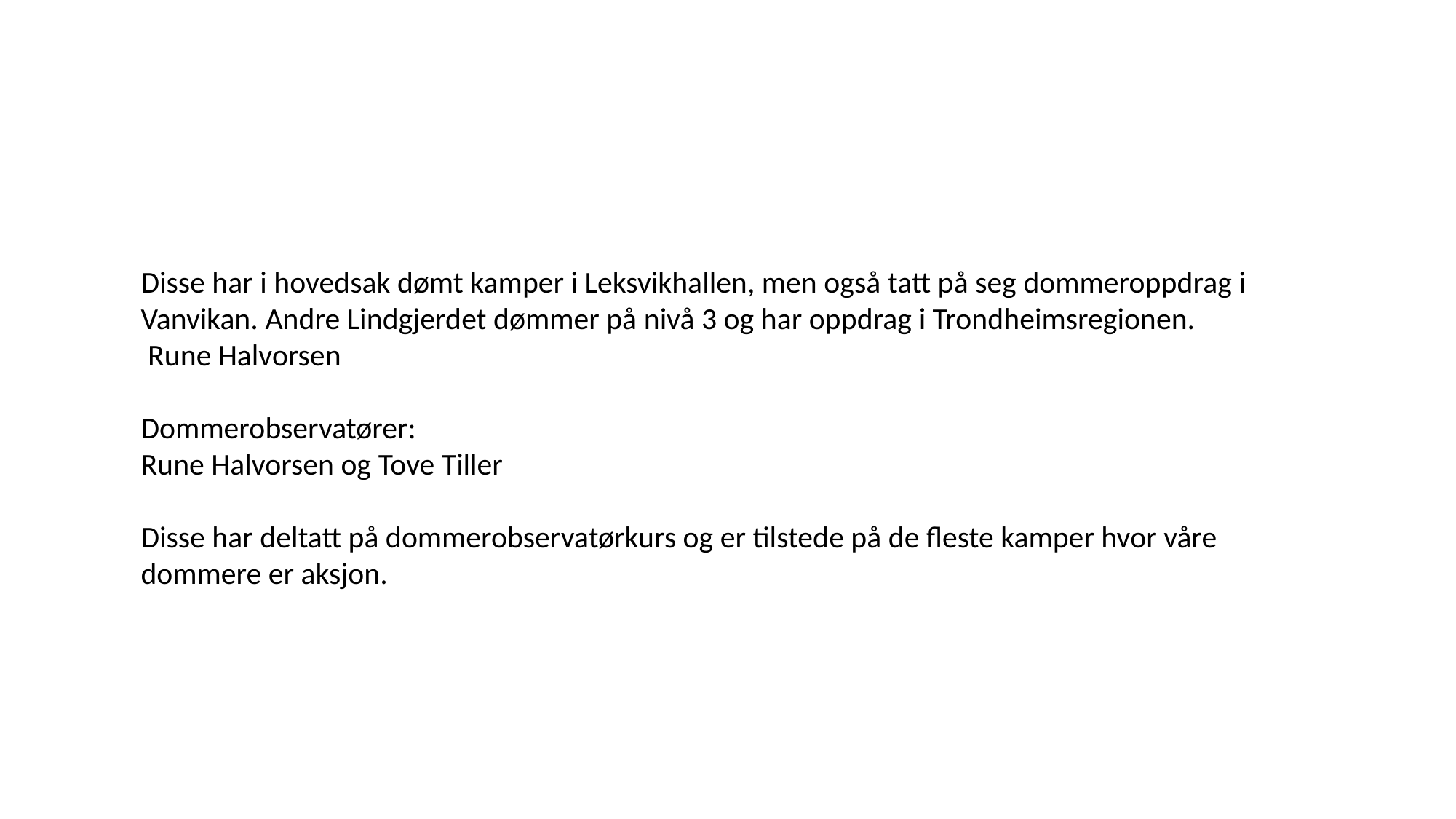

Disse har i hovedsak dømt kamper i Leksvikhallen, men også tatt på seg dommeroppdrag i Vanvikan. Andre Lindgjerdet dømmer på nivå 3 og har oppdrag i Trondheimsregionen.
 Rune Halvorsen

Dommerobservatører:
Rune Halvorsen og Tove Tiller

Disse har deltatt på dommerobservatørkurs og er tilstede på de fleste kamper hvor våre dommere er aksjon.